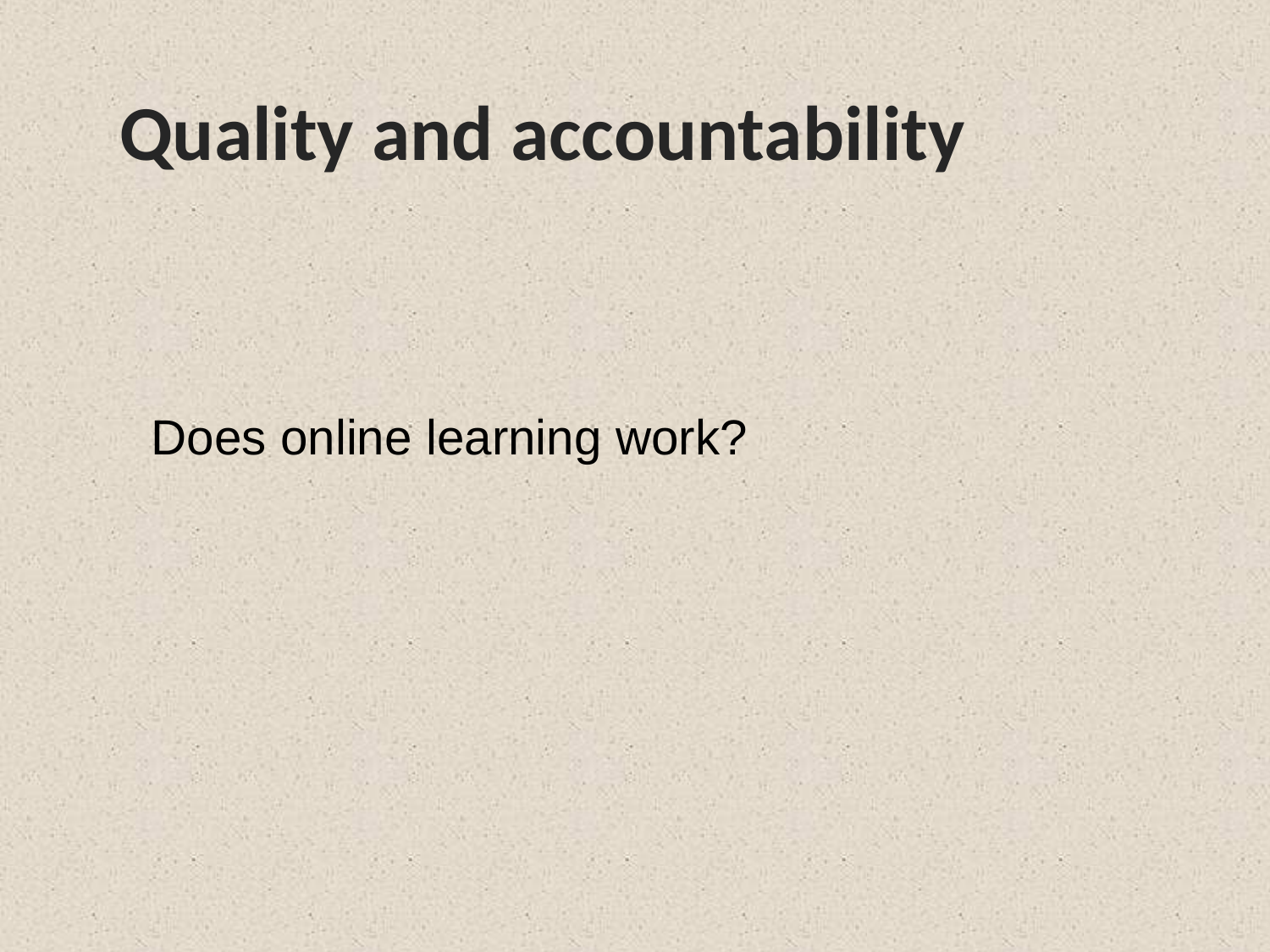

# Quality and accountability
Does online learning work?